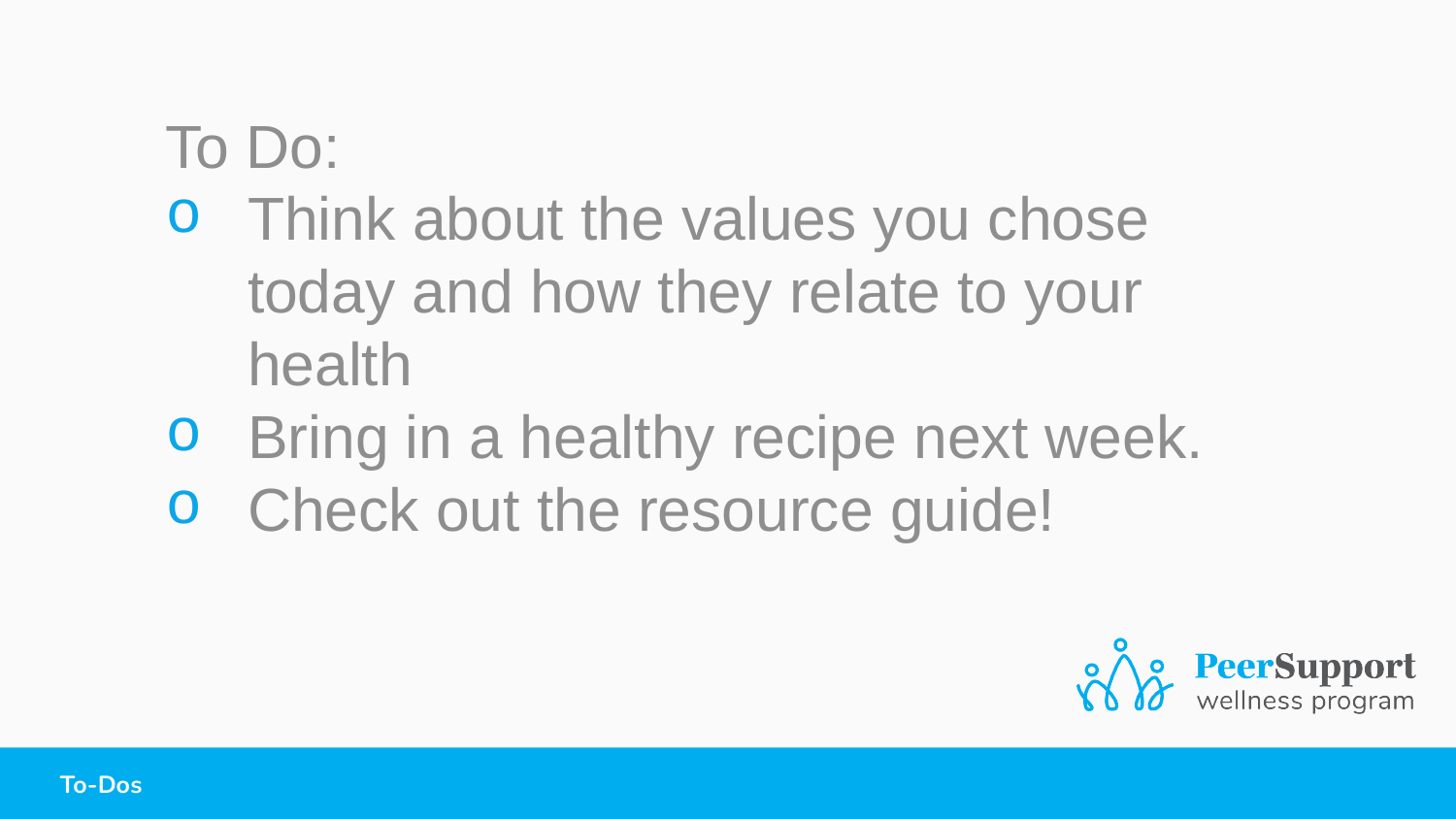

To Do:
Think about the values you chose today and how they relate to your health
Bring in a healthy recipe next week.
Check out the resource guide!
To-Dos